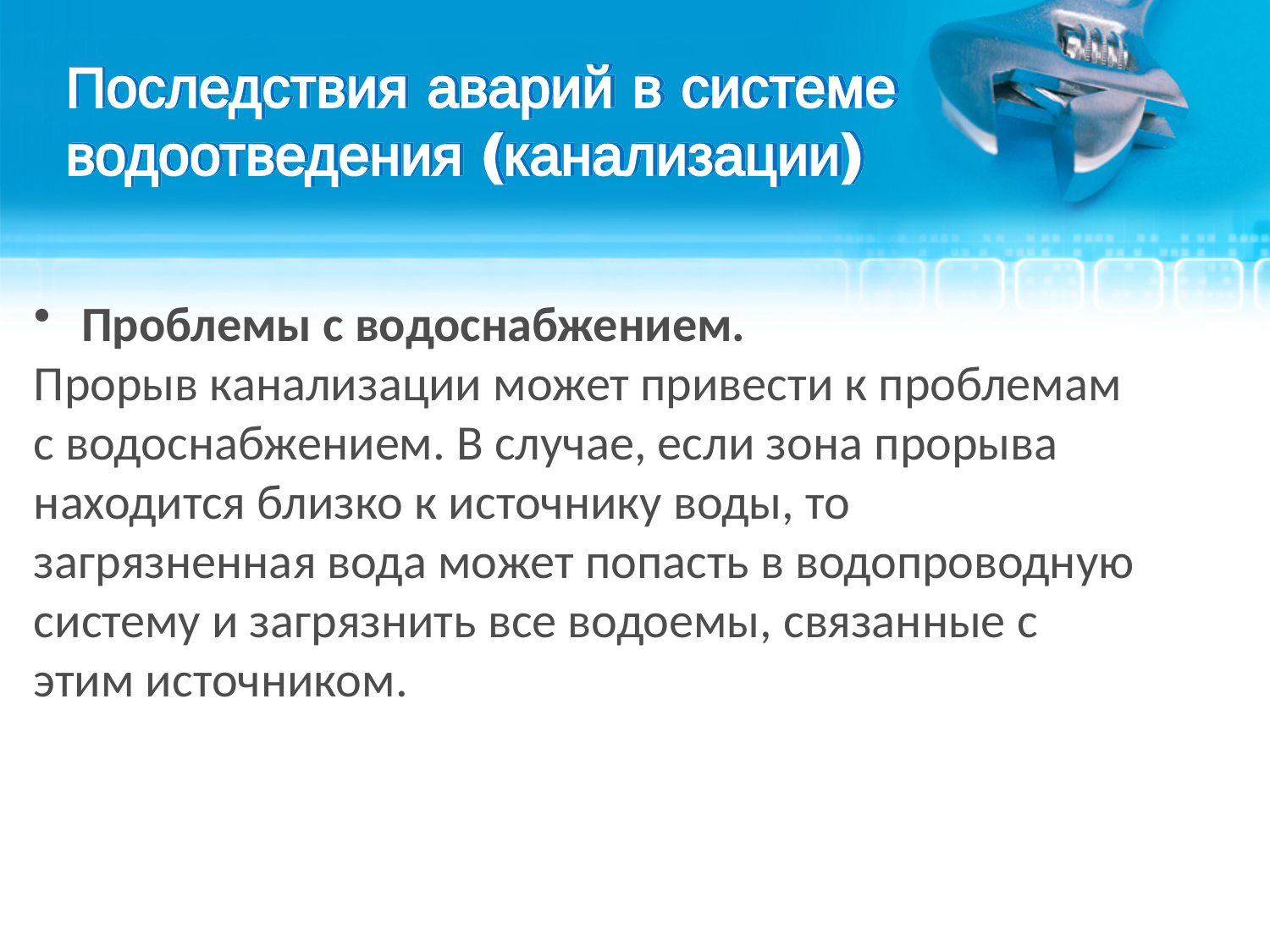

# Последствия аварий в системе водоотведения (канализации)
Проблемы с водоснабжением.
Прорыв канализации может привести к проблемам с водоснабжением. В случае, если зона прорыва находится близко к источнику воды, то загрязненная вода может попасть в водопроводную систему и загрязнить все водоемы, связанные с этим источником.